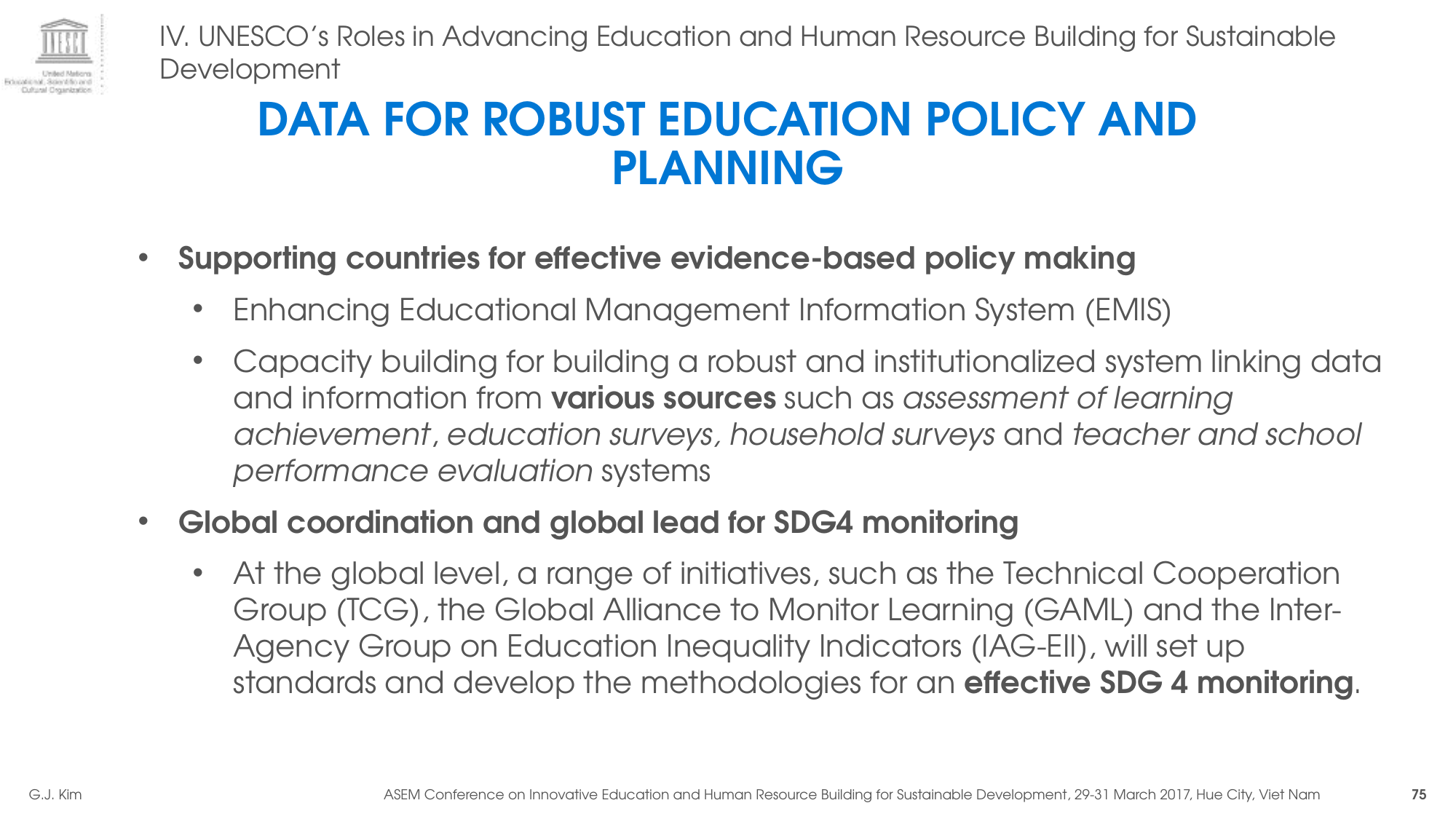

IV. UNESCO’s Roles in Advancing Education and Human Resource Building for Sustainable Development
# Data for Robust Education Policy and Planning
Supporting countries for effective evidence-based policy making
Enhancing Educational Management Information System (EMIS)
Capacity building for building a robust and institutionalized system linking data and information from various sources such as assessment of learning achievement, education surveys, household surveys and teacher and school performance evaluation systems
Global coordination and global lead for SDG4 monitoring
At the global level, a range of initiatives, such as the Technical Cooperation Group (TCG), the Global Alliance to Monitor Learning (GAML) and the Inter-Agency Group on Education Inequality Indicators (IAG-EII), will set up standards and develop the methodologies for an effective SDG 4 monitoring.
G.J. Kim                                                                               ASEM Conference on Innovative Education and Human Resource Building for Sustainable Development, 29-31 March 2017, Hue City, Viet Nam
75